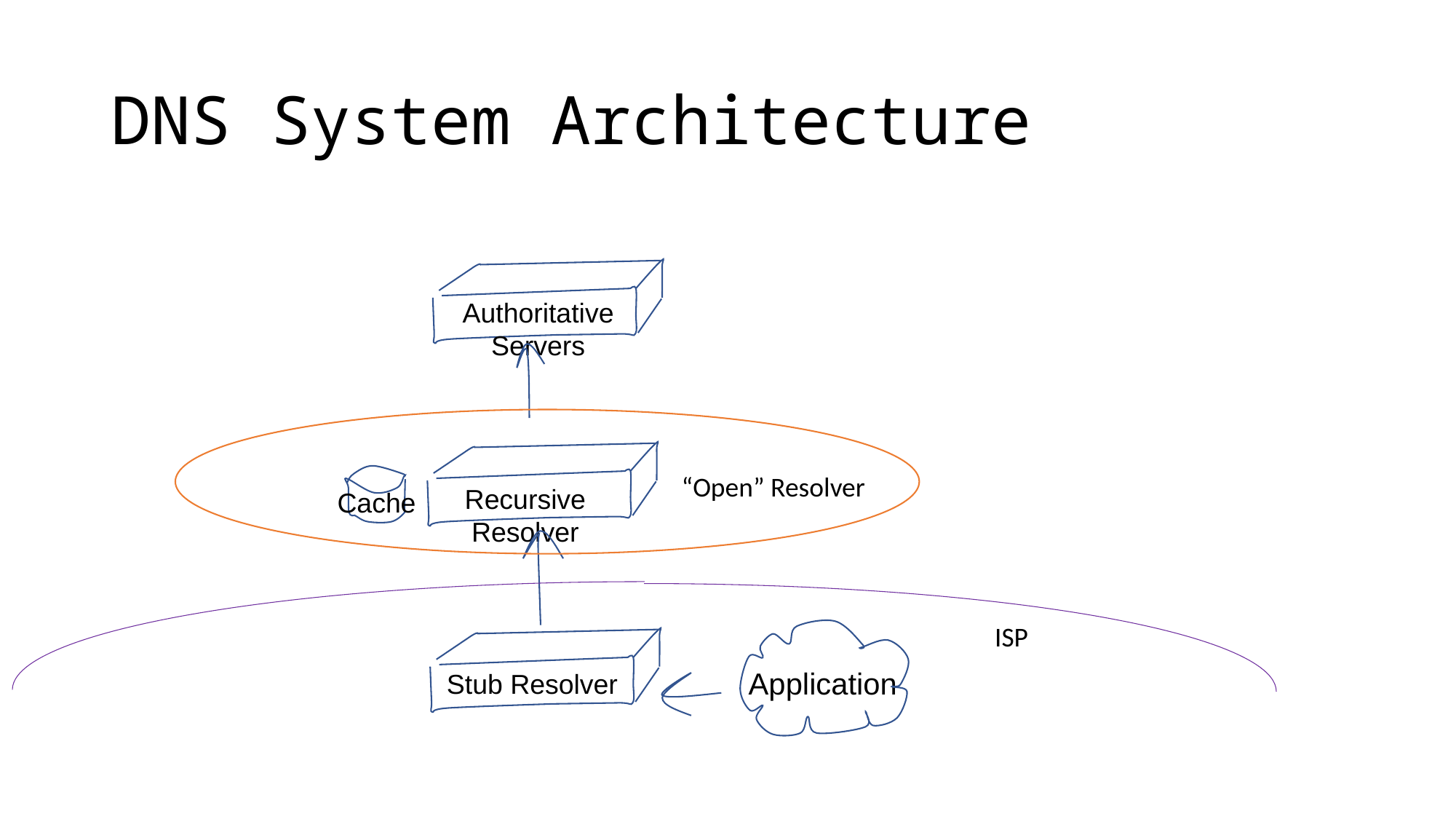

# DNS System Architecture

Authoritative Servers

“Open” Resolver

Recursive Resolver
Cache

ISP

Application
Stub Resolver